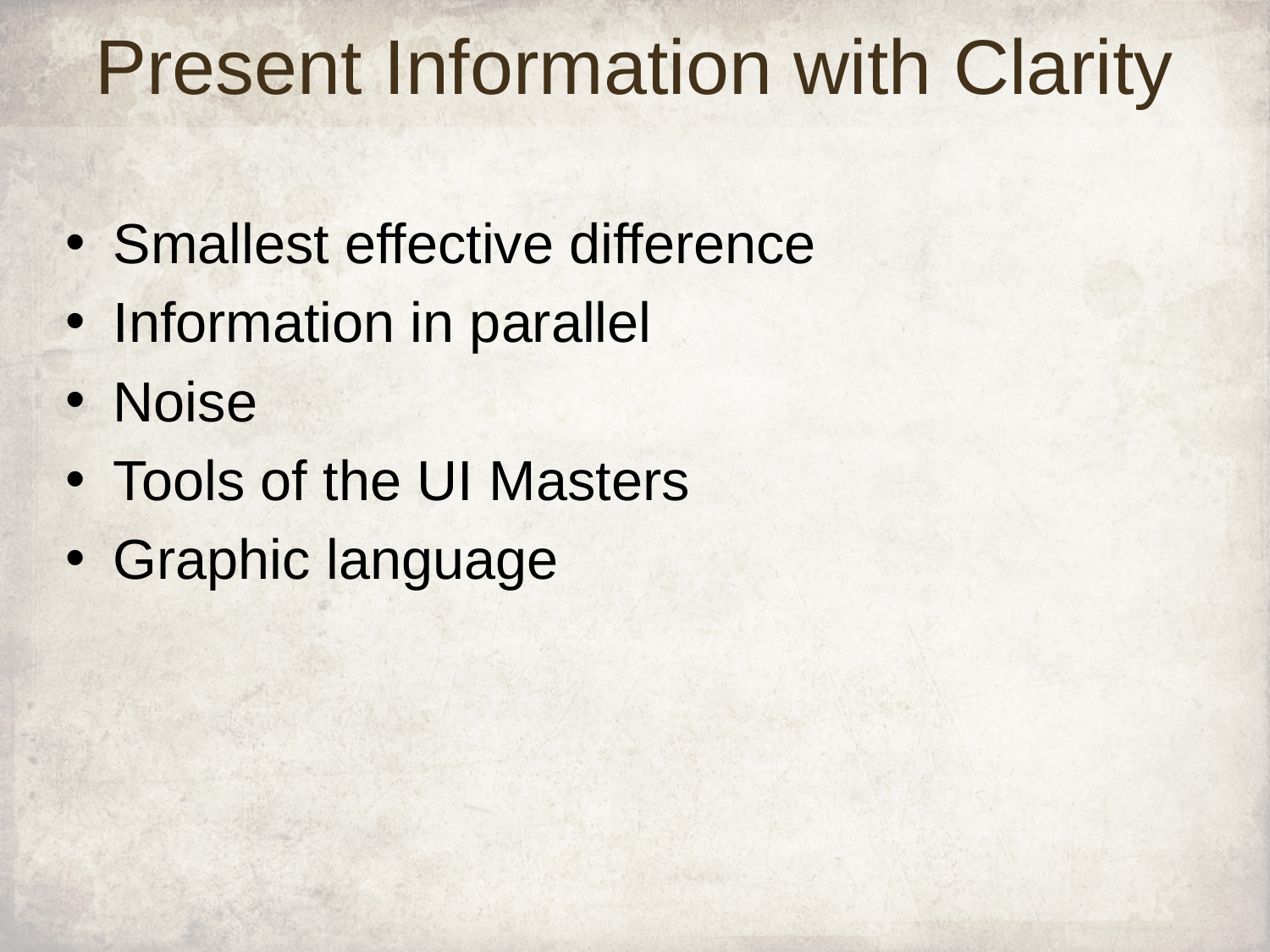

# Present Information with Clarity
Smallest effective difference
Information in parallel
Noise
Tools of the UI Masters
Graphic language